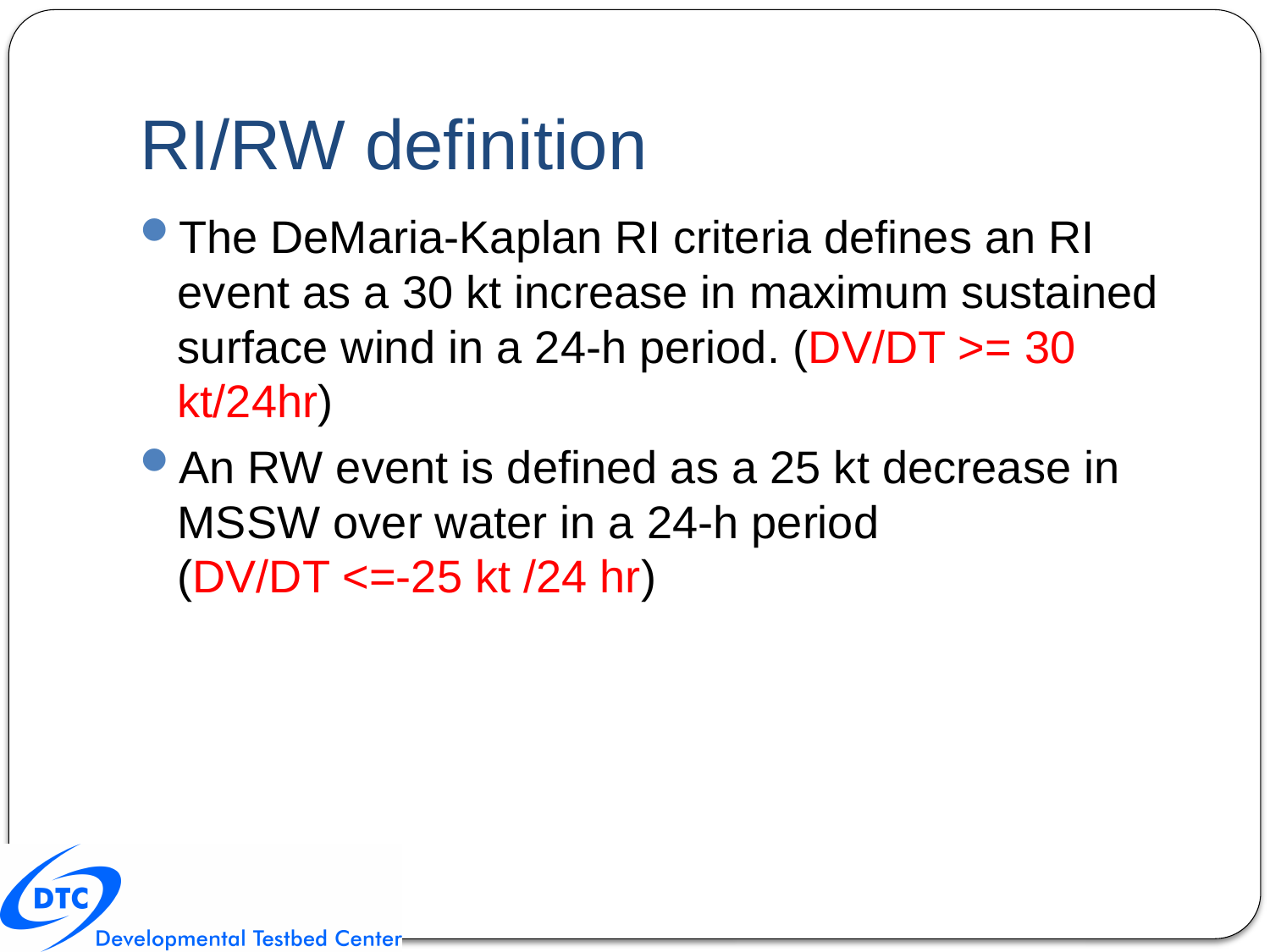

# RI/RW definition
The DeMaria-Kaplan RI criteria defines an RI event as a 30 kt increase in maximum sustained surface wind in a 24-h period. (DV/DT >= 30 kt/24hr)
An RW event is defined as a 25 kt decrease in MSSW over water in a 24-h period
(DV/DT <=-25 kt /24 hr)